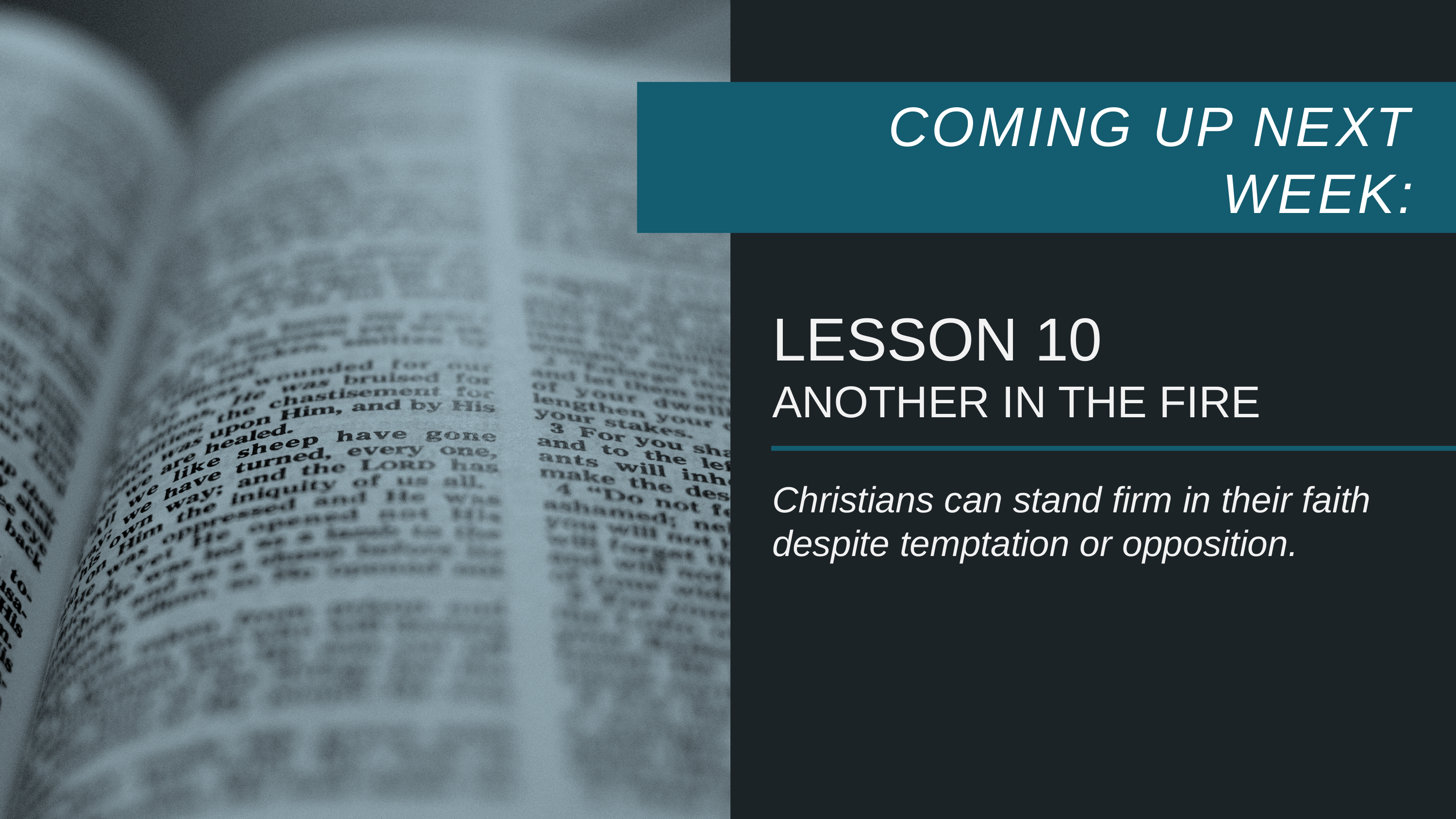

LESSON 10
ANOTHER IN THE FIRE
Christians can stand firm in their faith despite temptation or opposition.